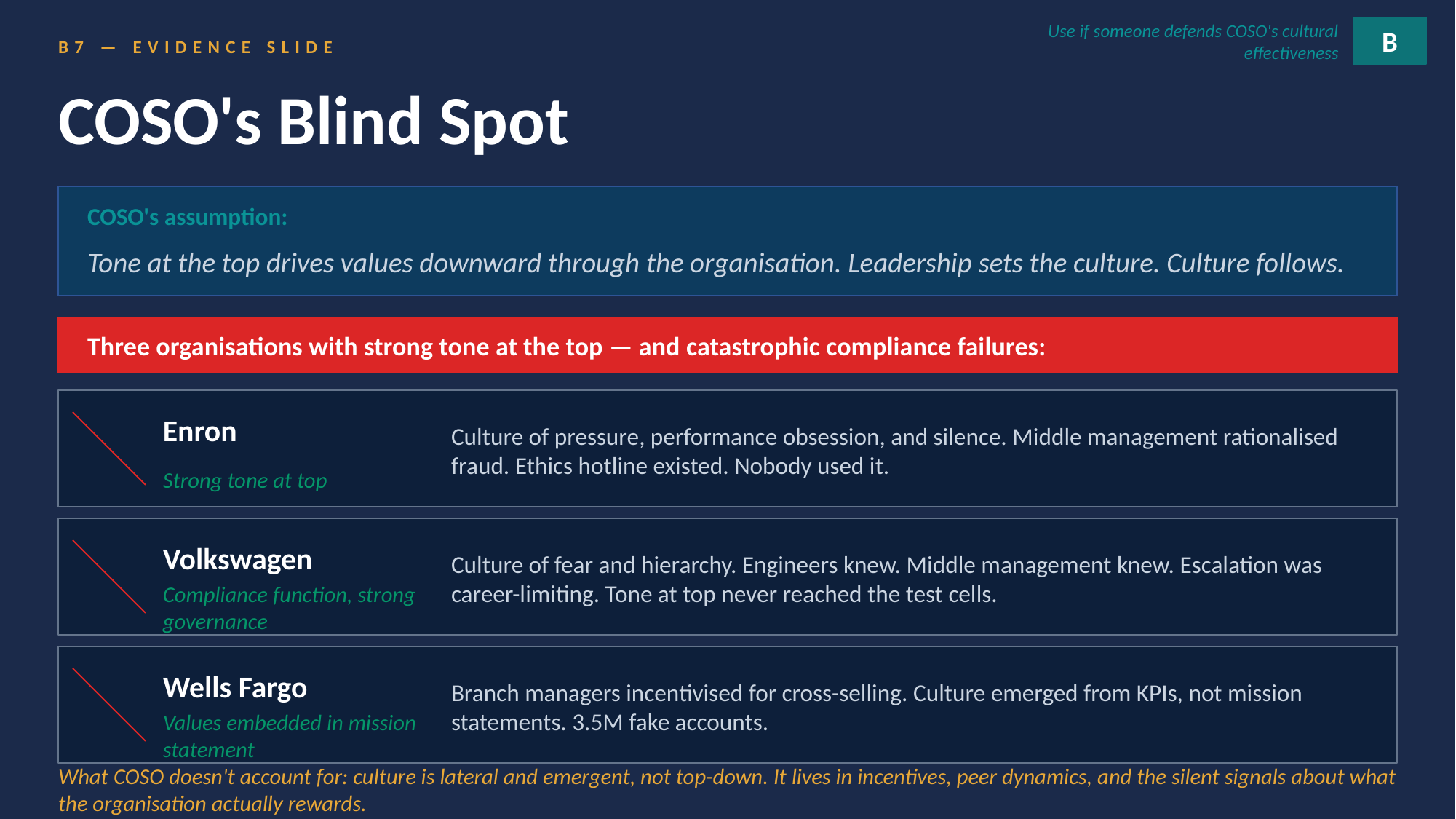

B
Use if someone defends COSO's cultural effectiveness
B7 — EVIDENCE SLIDE
COSO's Blind Spot

COSO's assumption:
Tone at the top drives values downward through the organisation. Leadership sets the culture. Culture follows.

Three organisations with strong tone at the top — and catastrophic compliance failures:

Enron
Culture of pressure, performance obsession, and silence. Middle management rationalised fraud. Ethics hotline existed. Nobody used it.

Strong tone at top

Volkswagen
Culture of fear and hierarchy. Engineers knew. Middle management knew. Escalation was career-limiting. Tone at top never reached the test cells.

Compliance function, strong governance

Wells Fargo
Branch managers incentivised for cross-selling. Culture emerged from KPIs, not mission statements. 3.5M fake accounts.

Values embedded in mission statement
What COSO doesn't account for: culture is lateral and emergent, not top-down. It lives in incentives, peer dynamics, and the silent signals about what the organisation actually rewards.